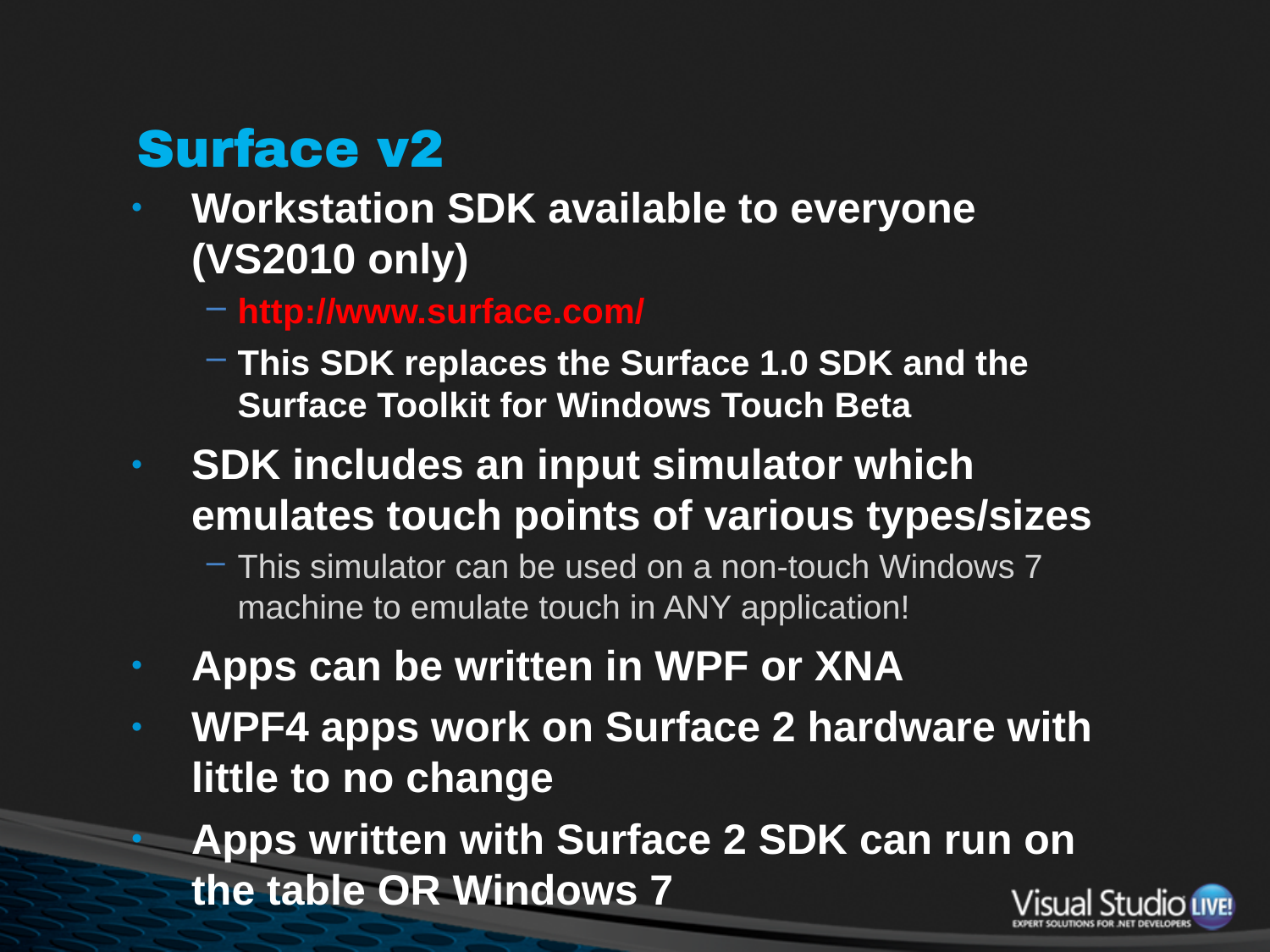

# Surface v2
Workstation SDK available to everyone (VS2010 only)
http://www.surface.com/
This SDK replaces the Surface 1.0 SDK and the Surface Toolkit for Windows Touch Beta
SDK includes an input simulator which emulates touch points of various types/sizes
This simulator can be used on a non-touch Windows 7 machine to emulate touch in ANY application!
Apps can be written in WPF or XNA
WPF4 apps work on Surface 2 hardware with little to no change
Apps written with Surface 2 SDK can run on the table OR Windows 7